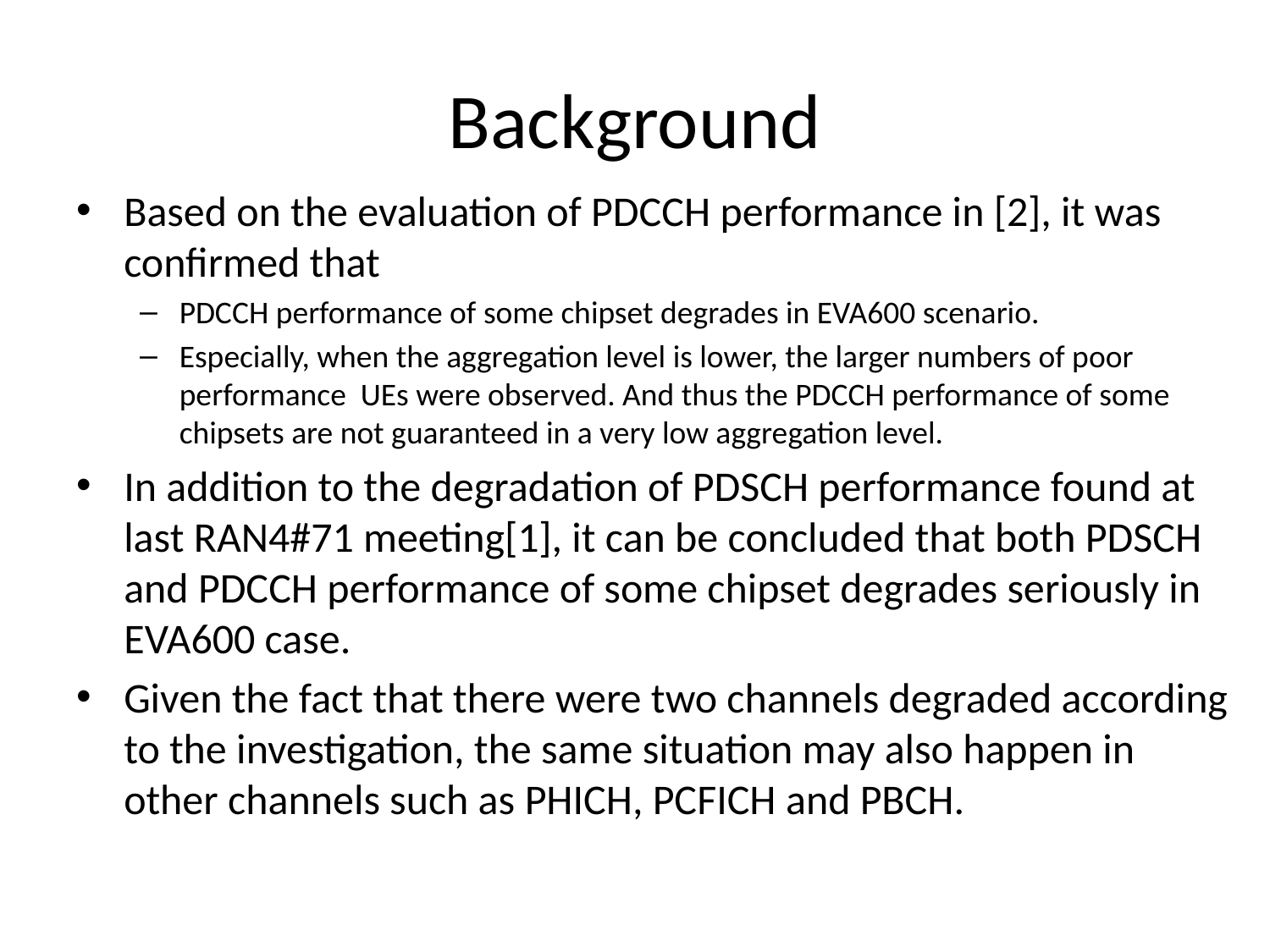

# Background
Based on the evaluation of PDCCH performance in [2], it was confirmed that
PDCCH performance of some chipset degrades in EVA600 scenario.
Especially, when the aggregation level is lower, the larger numbers of poor performance  UEs were observed. And thus the PDCCH performance of some chipsets are not guaranteed in a very low aggregation level.
In addition to the degradation of PDSCH performance found at last RAN4#71 meeting[1], it can be concluded that both PDSCH and PDCCH performance of some chipset degrades seriously in EVA600 case.
Given the fact that there were two channels degraded according to the investigation, the same situation may also happen in other channels such as PHICH, PCFICH and PBCH.